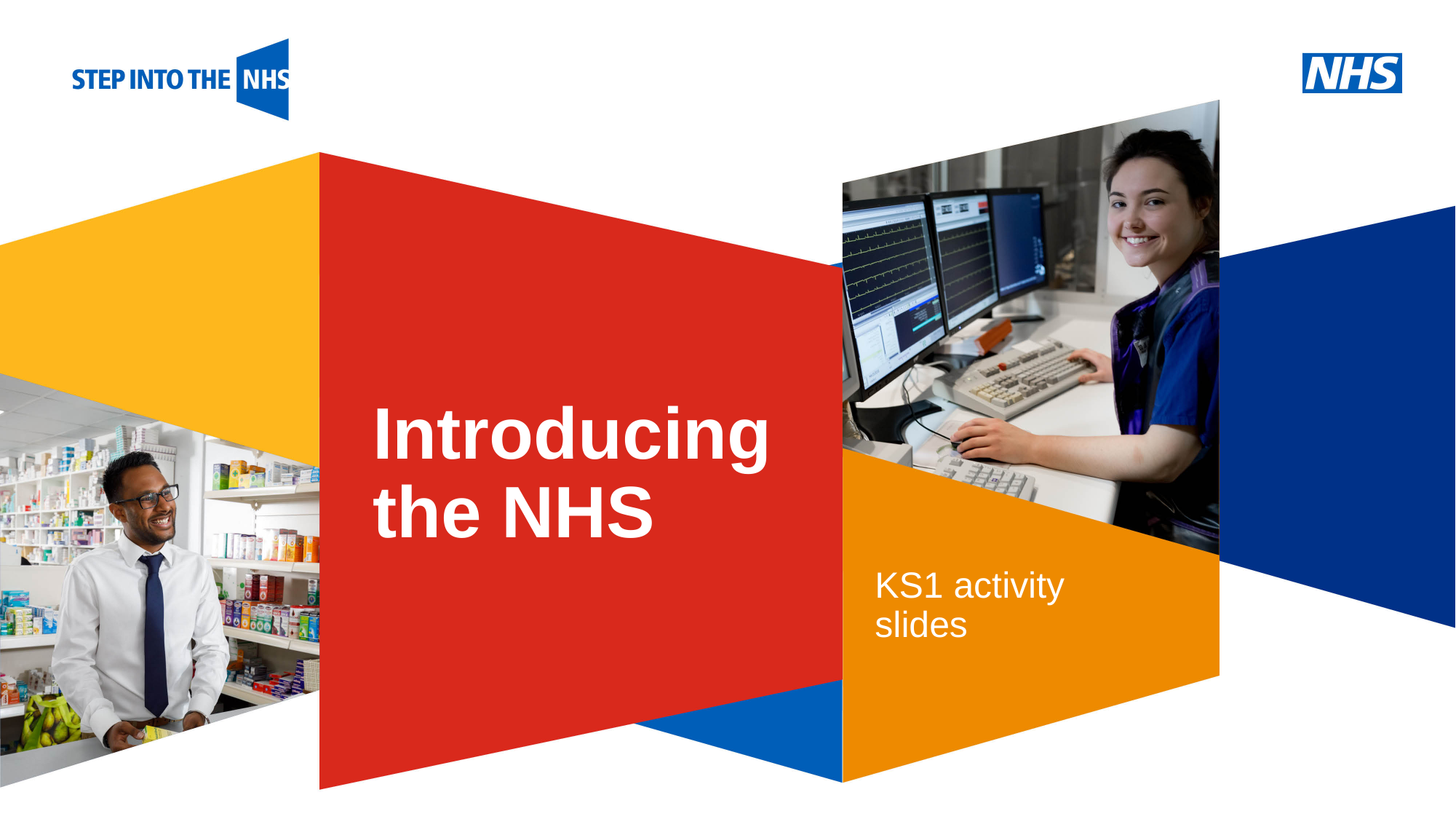

# Introducing the NHS
KS1 activity
slides